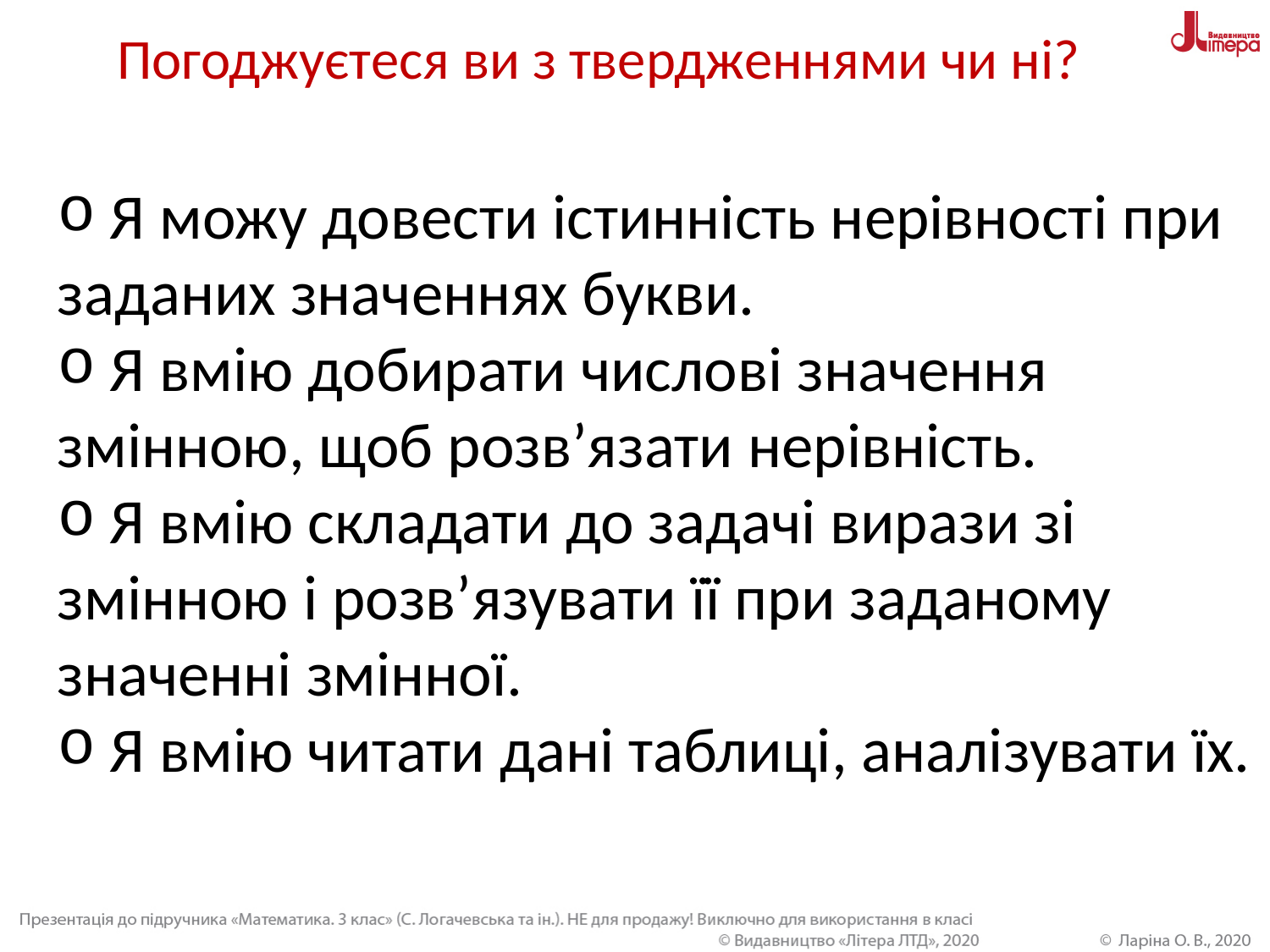

Погоджуєтеся ви з твердженнями чи ні?
 Я можу довести істинність нерівності при заданих значеннях букви.
 Я вмію добирати числові значення змінною, щоб розв’язати нерівність.
 Я вмію складати до задачі вирази зі змінною і розв’язувати її при заданому значенні змінної.
 Я вмію читати дані таблиці, аналізувати їх.